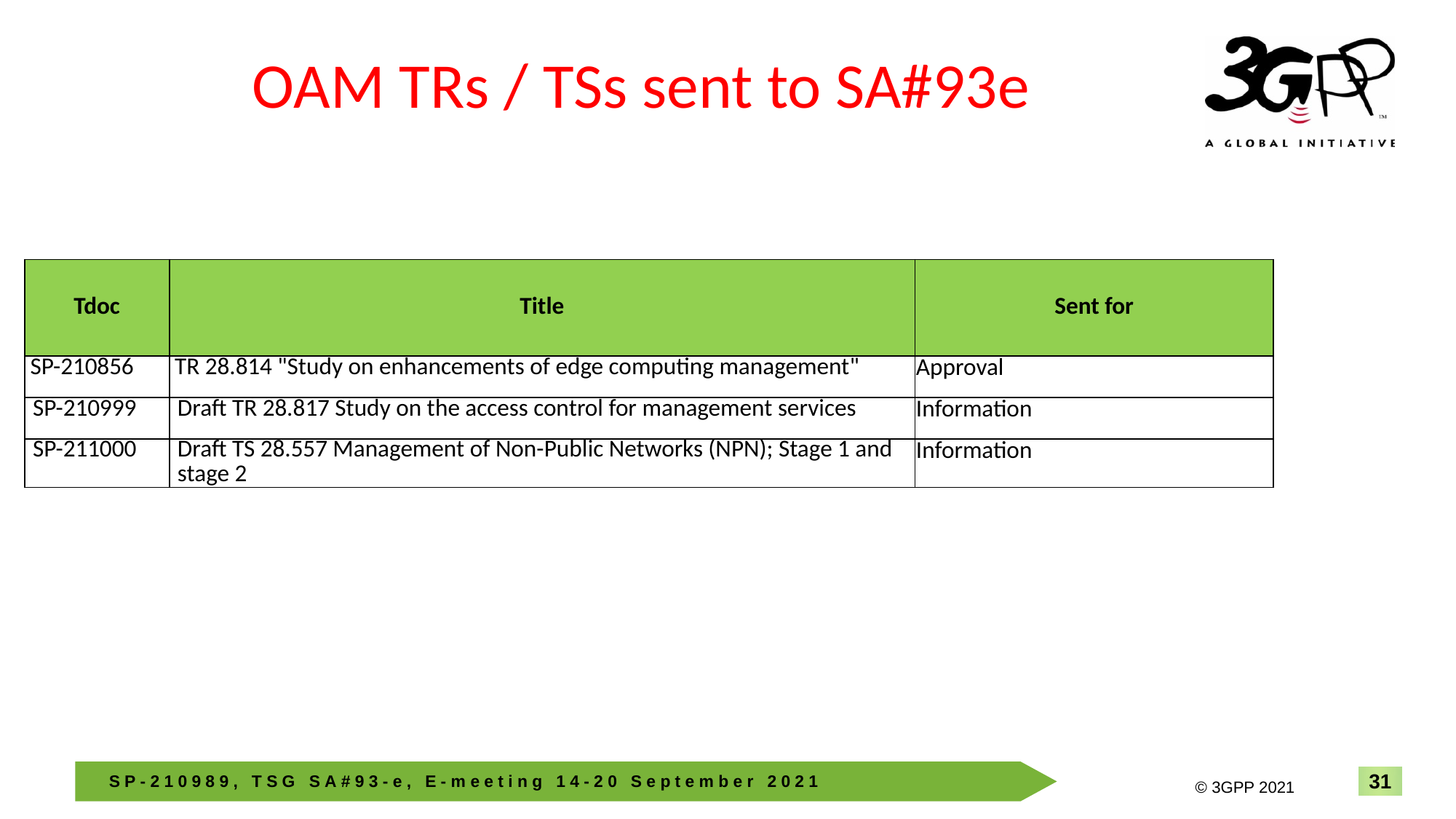

# OAM TRs / TSs sent to SA#93e
| Tdoc | Title | Sent for |
| --- | --- | --- |
| SP-210856 | TR 28.814 "Study on enhancements of edge computing management" | Approval |
| SP-210999 | Draft TR 28.817 Study on the access control for management services | Information |
| SP-211000 | Draft TS 28.557 Management of Non-Public Networks (NPN); Stage 1 and stage 2 | Information |